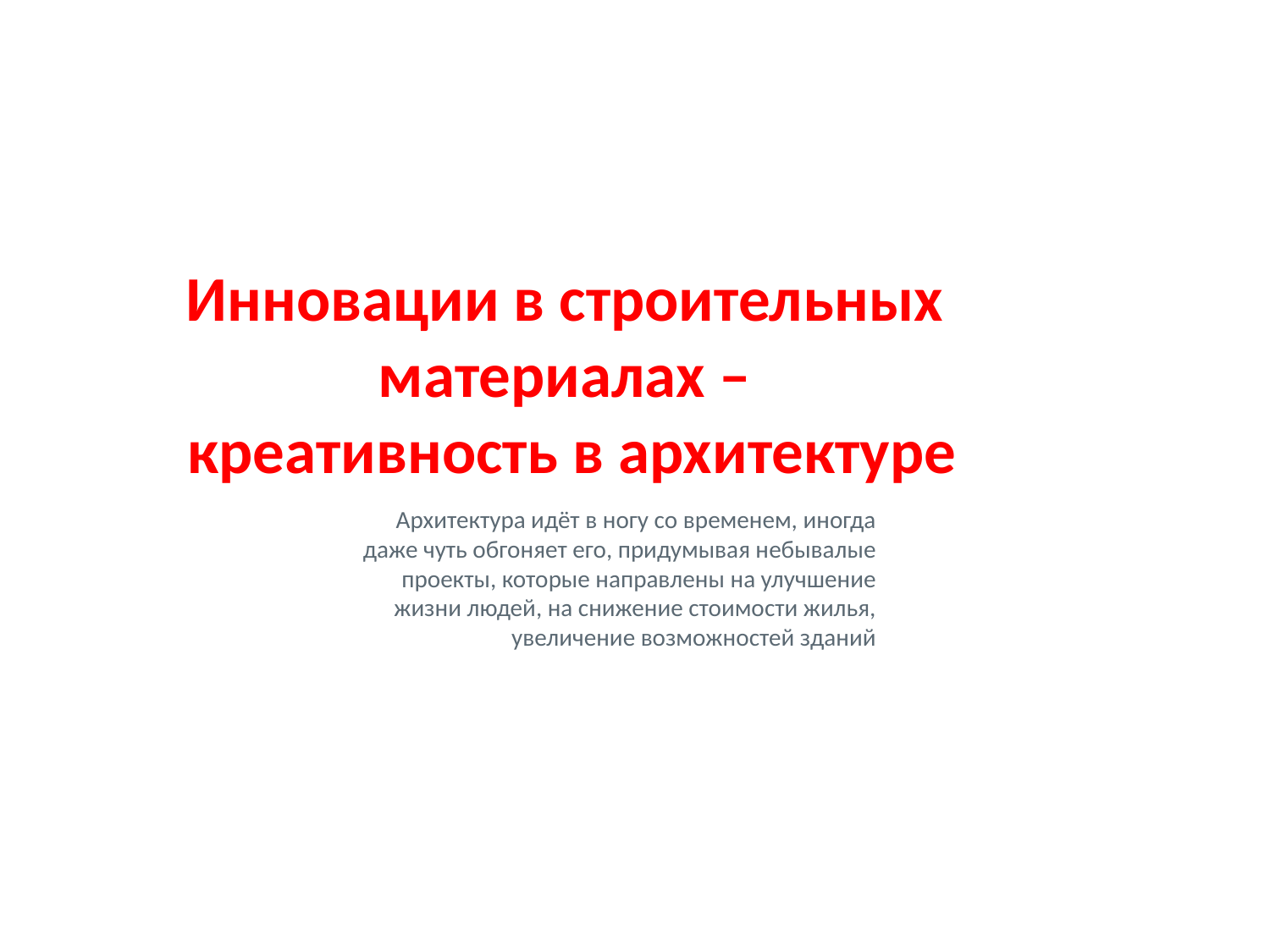

# Инновации в строительных материалах – креативность в архитектуре
Архитектура идёт в ногу со временем, иногда даже чуть обгоняет его, придумывая небывалые проекты, которые направлены на улучшение жизни людей, на снижение стоимости жилья, увеличение возможностей зданий